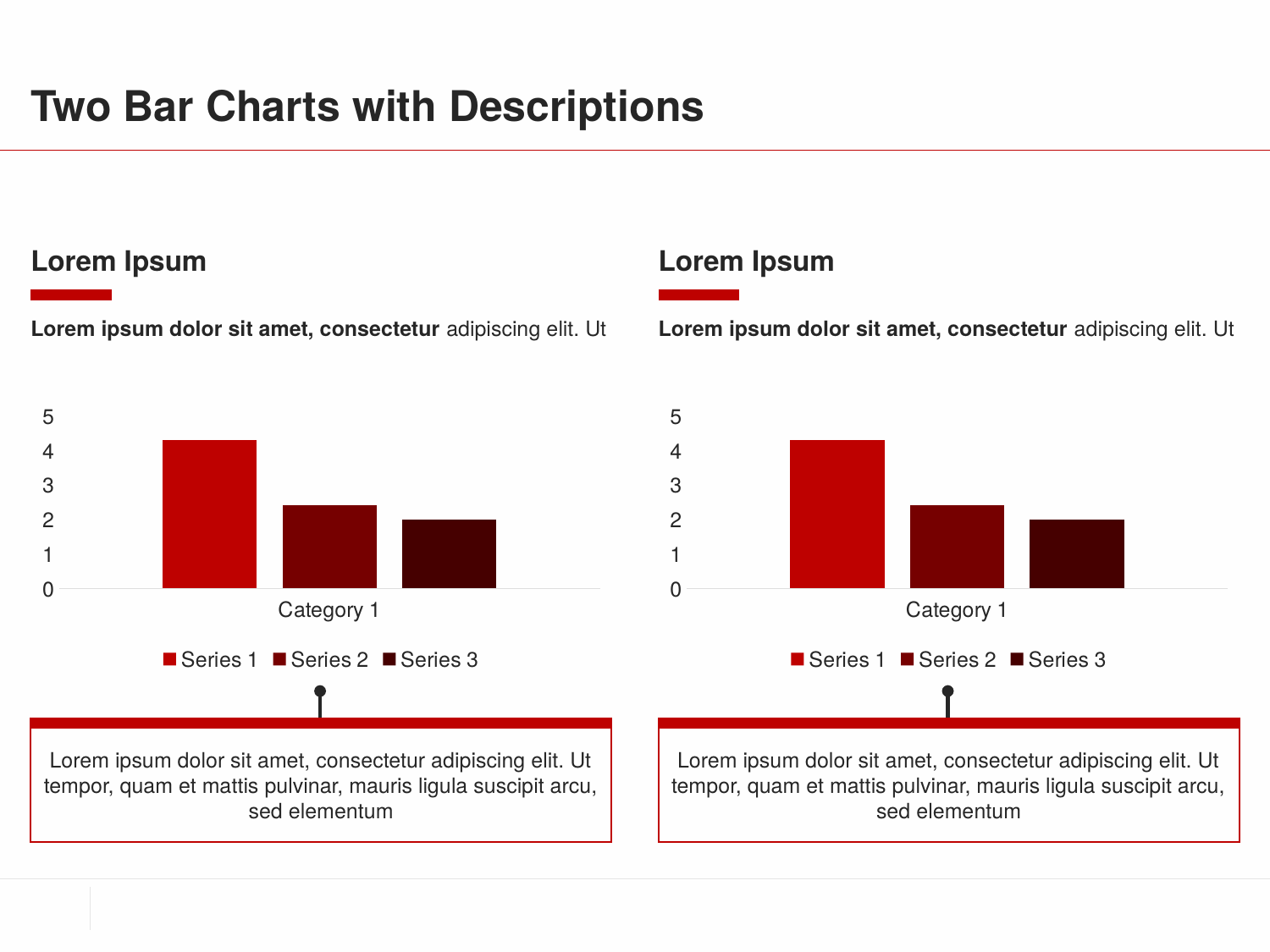

# Two Bar Charts with Descriptions
Lorem Ipsum
Lorem Ipsum
Lorem ipsum dolor sit amet, consectetur adipiscing elit. Ut
Lorem ipsum dolor sit amet, consectetur adipiscing elit. Ut

### Chart

| Category | Series 1 | Series 2 | Series 3 |
|---|---|---|---|
| Category 1 | 4.3 | 2.4 | 2.0 |

### Chart

| Category | Series 1 | Series 2 | Series 3 |
|---|---|---|---|
| Category 1 | 4.3 | 2.4 | 2.0 |

Lorem ipsum dolor sit amet, consectetur adipiscing elit. Ut tempor, quam et mattis pulvinar, mauris ligula suscipit arcu, sed elementum
Lorem ipsum dolor sit amet, consectetur adipiscing elit. Ut tempor, quam et mattis pulvinar, mauris ligula suscipit arcu, sed elementum